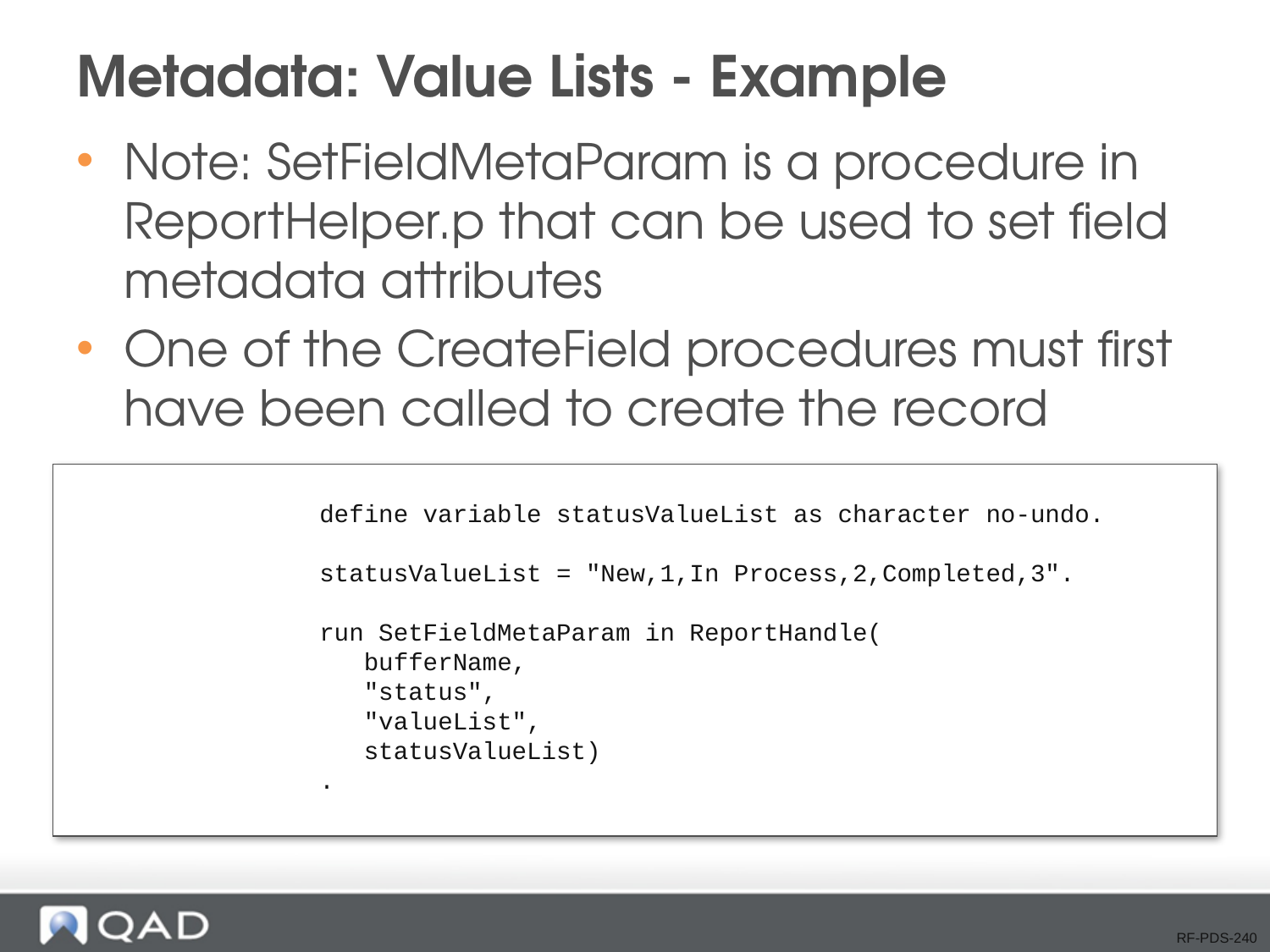

# Metadata: Value Lists - Example
Note: SetFieldMetaParam is a procedure in ReportHelper.p that can be used to set field metadata attributes
One of the CreateField procedures must first have been called to create the record

define variable statusValueList as character no-undo.

statusValueList = "New,1,In Process,2,Completed,3".

run SetFieldMetaParam in ReportHandle(
   bufferName,
   "status",
   "valueList",
   statusValueList)
.

RF-PDS-240